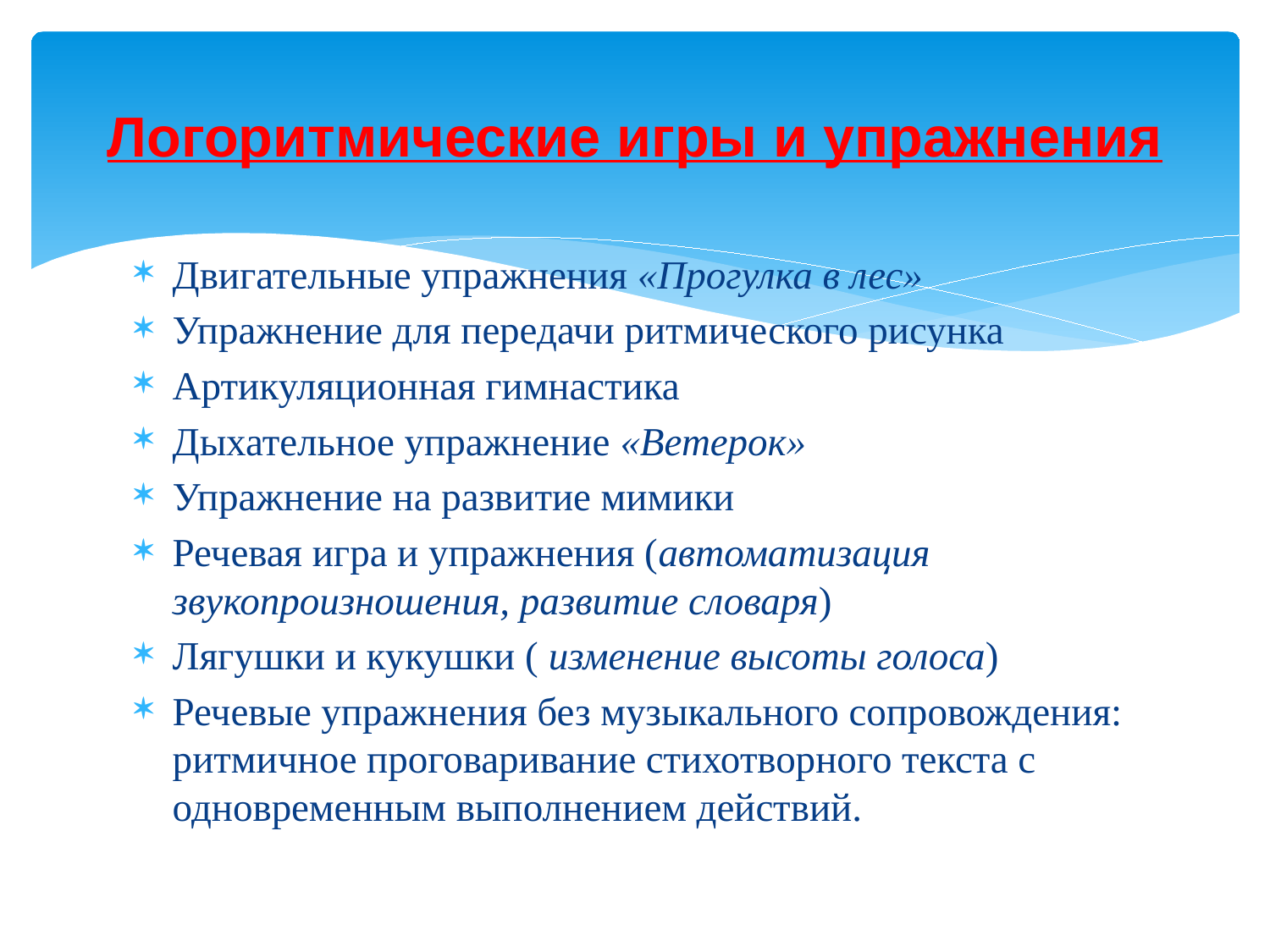

# Логоритмические игры и упражнения
Двигательные упражнения «Прогулка в лес»
Упражнение для передачи ритмического рисунка
Артикуляционная гимнастика
Дыхательное упражнение «Ветерок»
Упражнение на развитие мимики
Речевая игра и упражнения (автоматизация звукопроизношения, развитие словаря)
Лягушки и кукушки ( изменение высоты голоса)
Речевые упражнения без музыкального сопровождения: ритмичное проговаривание стихотворного текста с одновременным выполнением действий.